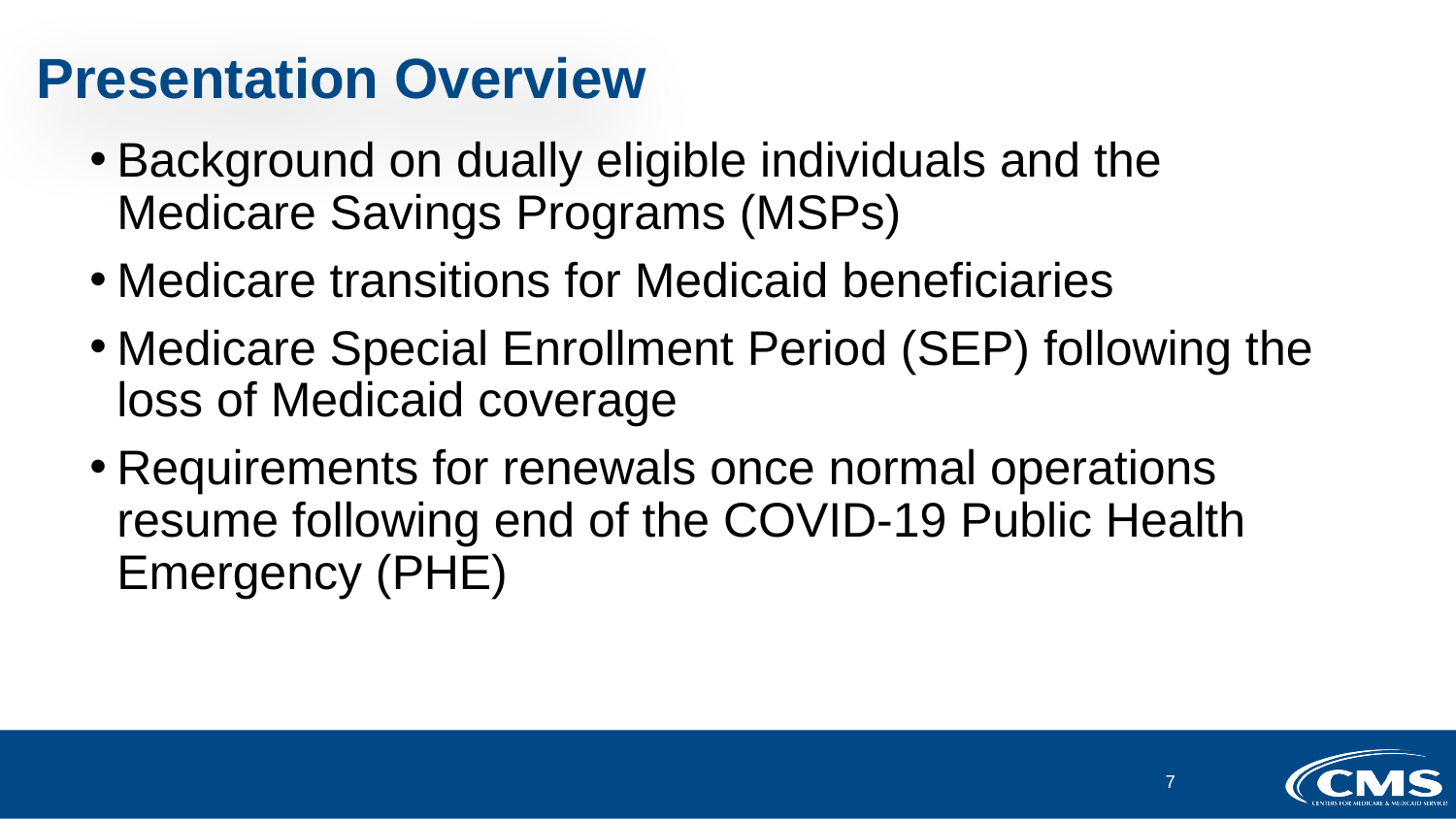

# Presentation Overview
Background on dually eligible individuals and the  Medicare Savings Programs (MSPs)
Medicare transitions for Medicaid beneficiaries
Medicare Special Enrollment Period (SEP) following the loss of Medicaid coverage
Requirements for renewals once normal operations resume following end of the COVID-19 Public Health Emergency (PHE)

7